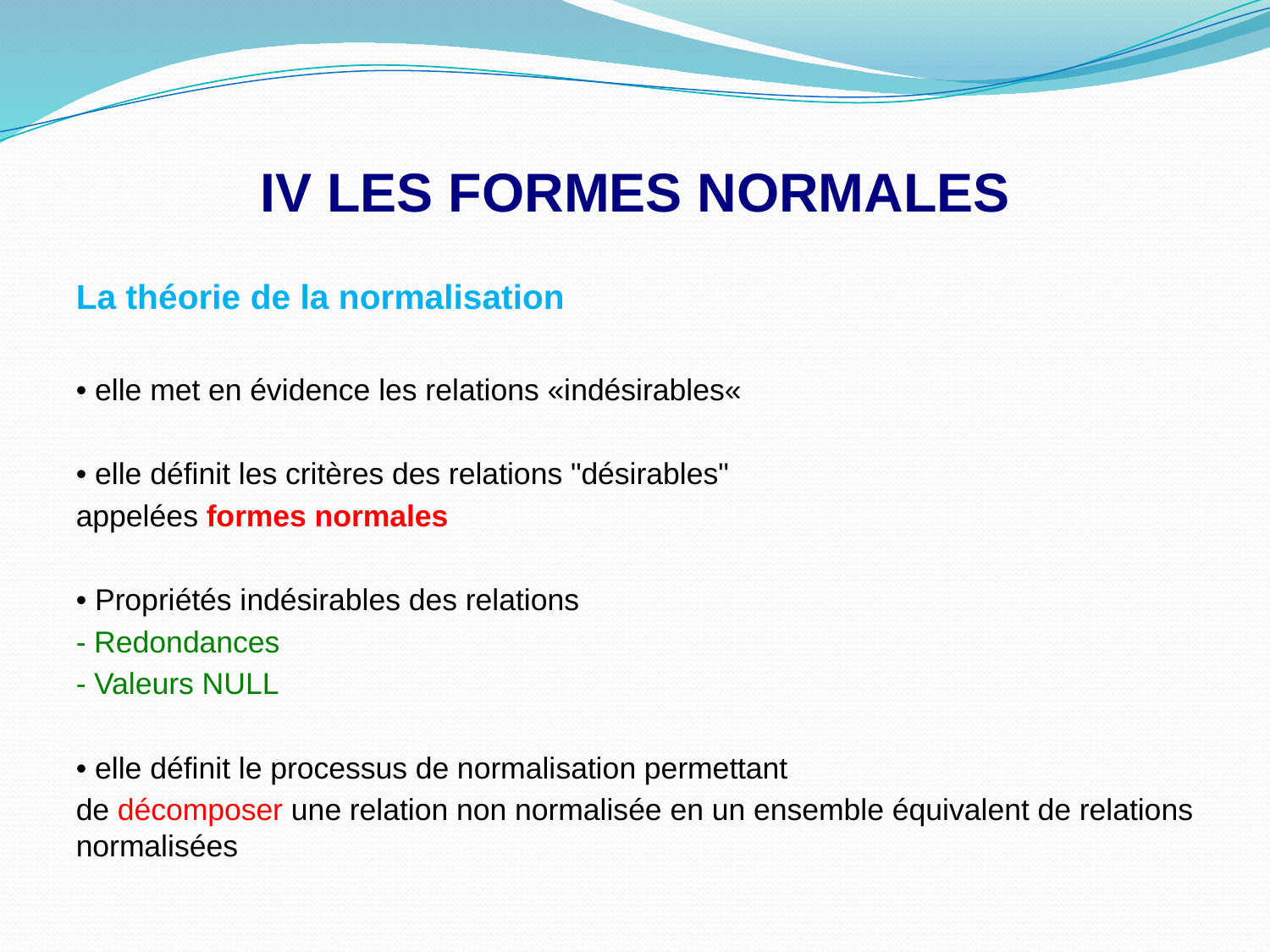

# IV LES FORMES NORMALES
La théorie de la normalisation

• elle met en évidence les relations «indésirables«

• elle définit les critères des relations "désirables"
appelées formes normales

• Propriétés indésirables des relations
- Redondances
- Valeurs NULL

• elle définit le processus de normalisation permettant
de décomposer une relation non normalisée en un ensemble équivalent de relations normalisées